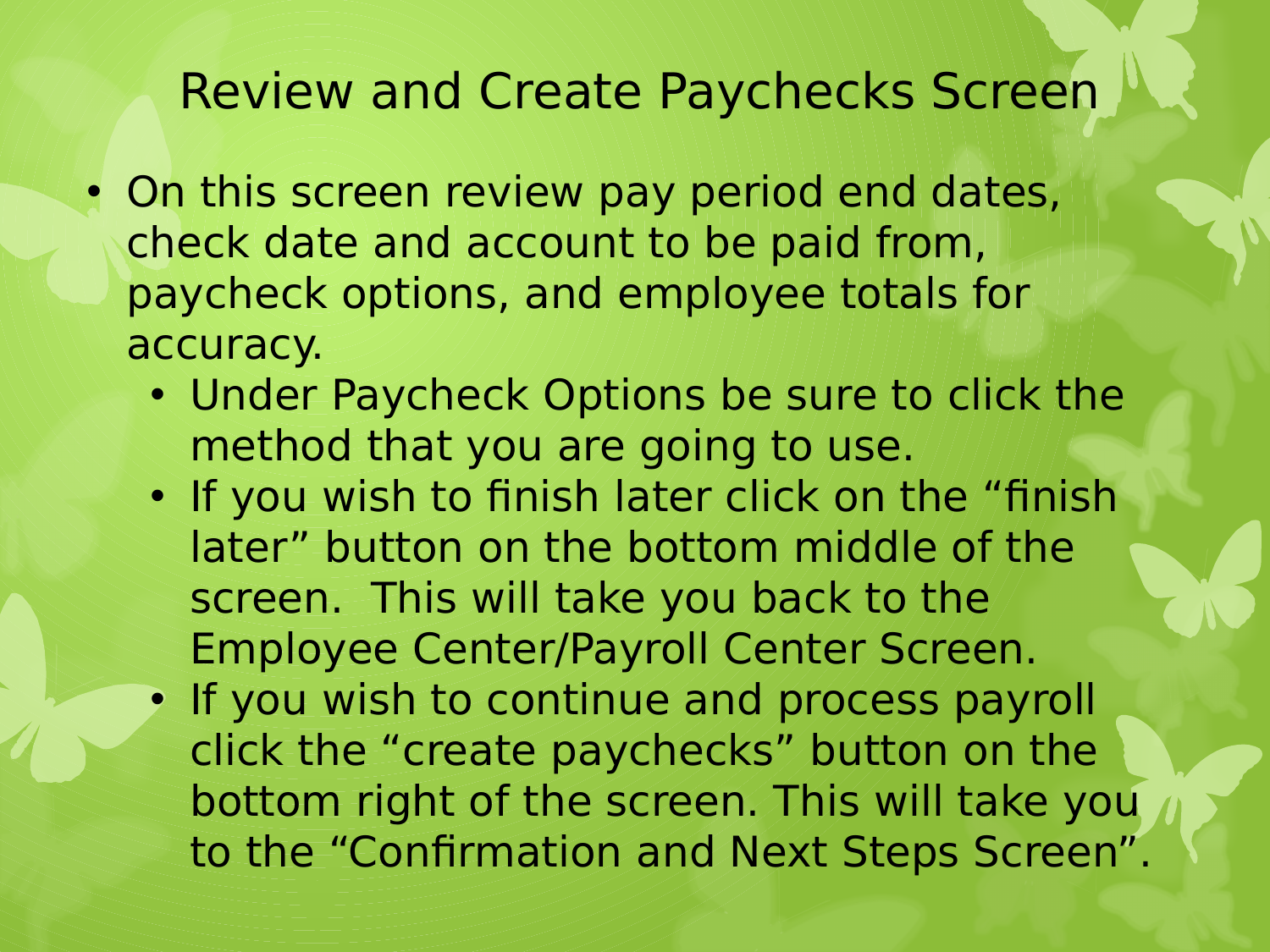

Review and Create Paychecks Screen
On this screen review pay period end dates, check date and account to be paid from, paycheck options, and employee totals for accuracy.
Under Paycheck Options be sure to click the method that you are going to use.
If you wish to finish later click on the “finish later” button on the bottom middle of the screen.  This will take you back to the Employee Center/Payroll Center Screen.
If you wish to continue and process payroll click the “create paychecks” button on the bottom right of the screen. This will take you to the “Confirmation and Next Steps Screen”.